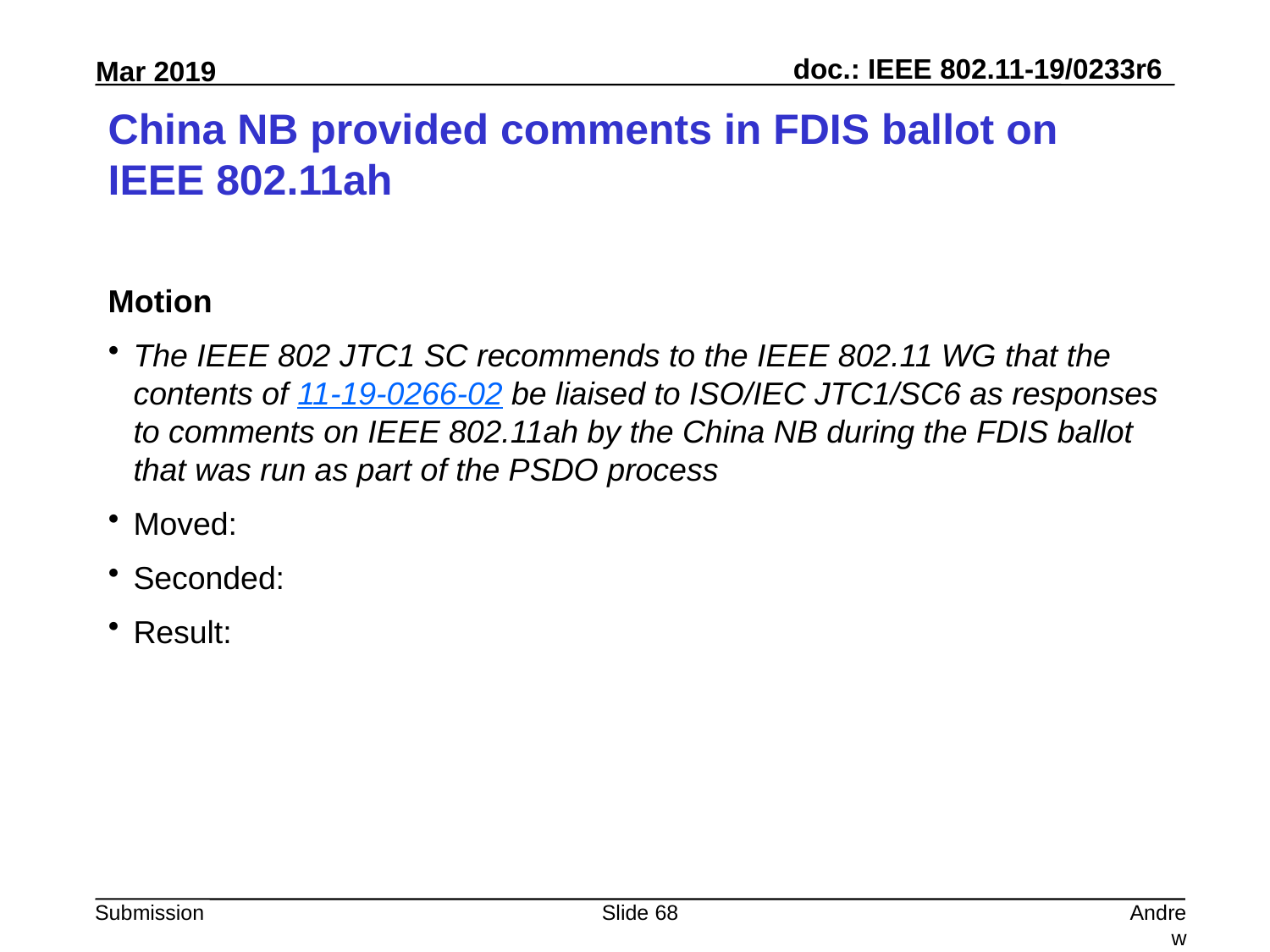

# China NB provided comments in FDIS ballot on IEEE 802.11ah
Motion
The IEEE 802 JTC1 SC recommends to the IEEE 802.11 WG that the contents of 11-19-0266-02 be liaised to ISO/IEC JTC1/SC6 as responses to comments on IEEE 802.11ah by the China NB during the FDIS ballot that was run as part of the PSDO process
Moved:
Seconded:
Result:

Slide 68
Andrew Myles, Cisco